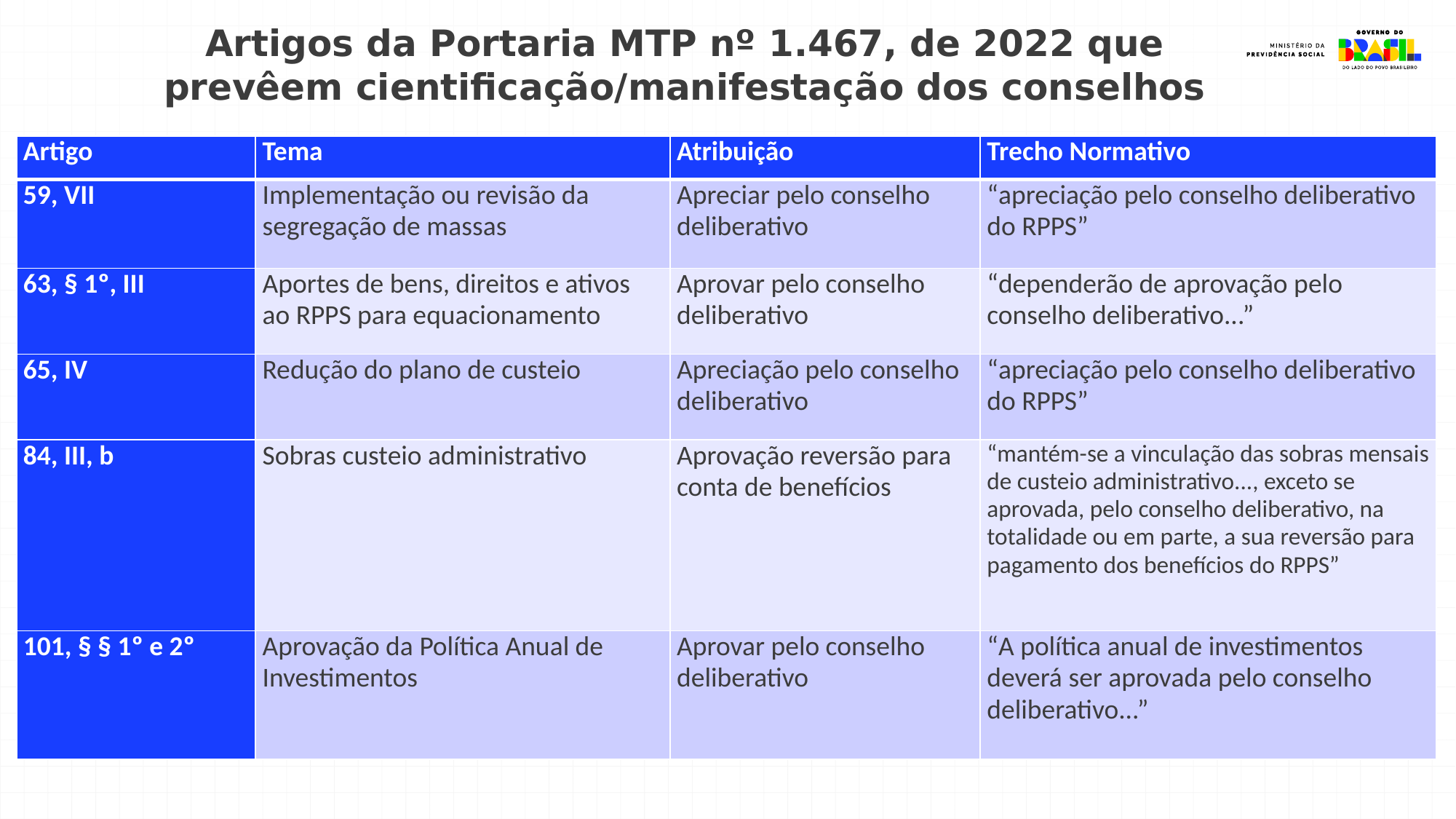

Artigos da Portaria MTP nº 1.467, de 2022 que prevêem cientificação/manifestação dos conselhos

| Artigo | Tema | Atribuição | Trecho Normativo |
| --- | --- | --- | --- |
| 59, VII | Implementação ou revisão da segregação de massas | Apreciar pelo conselho deliberativo | “apreciação pelo conselho deliberativo do RPPS” |
| 63, § 1º, III | Aportes de bens, direitos e ativos ao RPPS para equacionamento | Aprovar pelo conselho deliberativo | “dependerão de aprovação pelo conselho deliberativo...” |
| 65, IV | Redução do plano de custeio | Apreciação pelo conselho deliberativo | “apreciação pelo conselho deliberativo do RPPS” |
| 84, III, b | Sobras custeio administrativo | Aprovação reversão para conta de benefícios | “mantém-se a vinculação das sobras mensais de custeio administrativo..., exceto se aprovada, pelo conselho deliberativo, na totalidade ou em parte, a sua reversão para pagamento dos benefícios do RPPS” |
| 101, § § 1º e 2º | Aprovação da Política Anual de Investimentos | Aprovar pelo conselho deliberativo | “A política anual de investimentos deverá ser aprovada pelo conselho deliberativo...” |